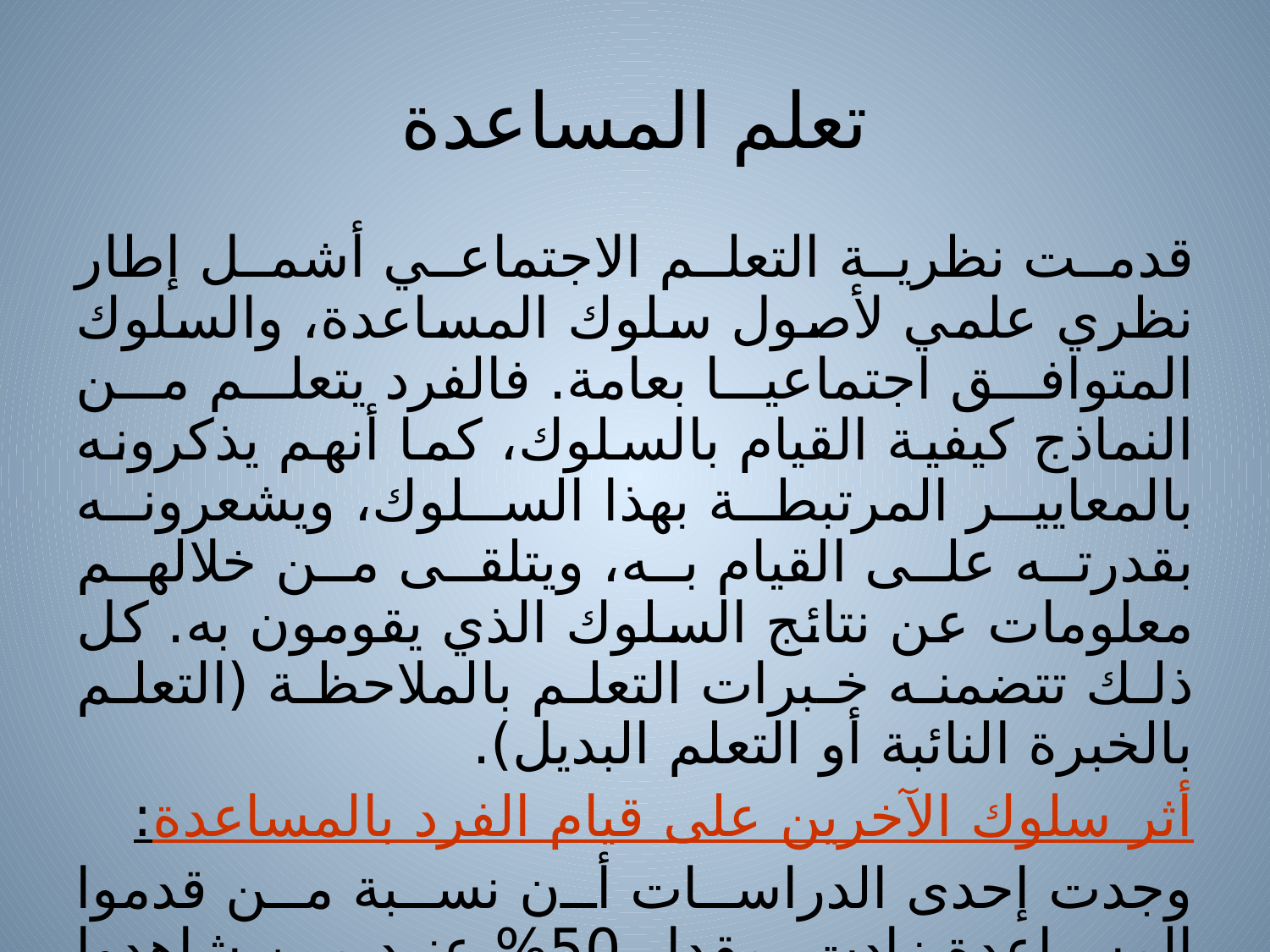

# تعلم المساعدة
قدمت نظرية التعلم الاجتماعي أشمل إطار نظري علمي لأصول سلوك المساعدة، والسلوك المتوافق اجتماعيا بعامة. فالفرد يتعلم من النماذج كيفية القيام بالسلوك، كما أنهم يذكرونه بالمعايير المرتبطة بهذا السلوك، ويشعرونه بقدرته على القيام به، ويتلقى من خلالهم معلومات عن نتائج السلوك الذي يقومون به. كل ذلك تتضمنه خبرات التعلم بالملاحظة (التعلم بالخبرة النائبة أو التعلم البديل).
أثر سلوك الآخرين على قيام الفرد بالمساعدة:
وجدت إحدى الدراسات أن نسبة من قدموا المساعدة زادت بمقدار 50% عند من شاهدوا قيام نموذج بتقديم المساعدة مقارنة بمن لم يشاهدوا النموذج.